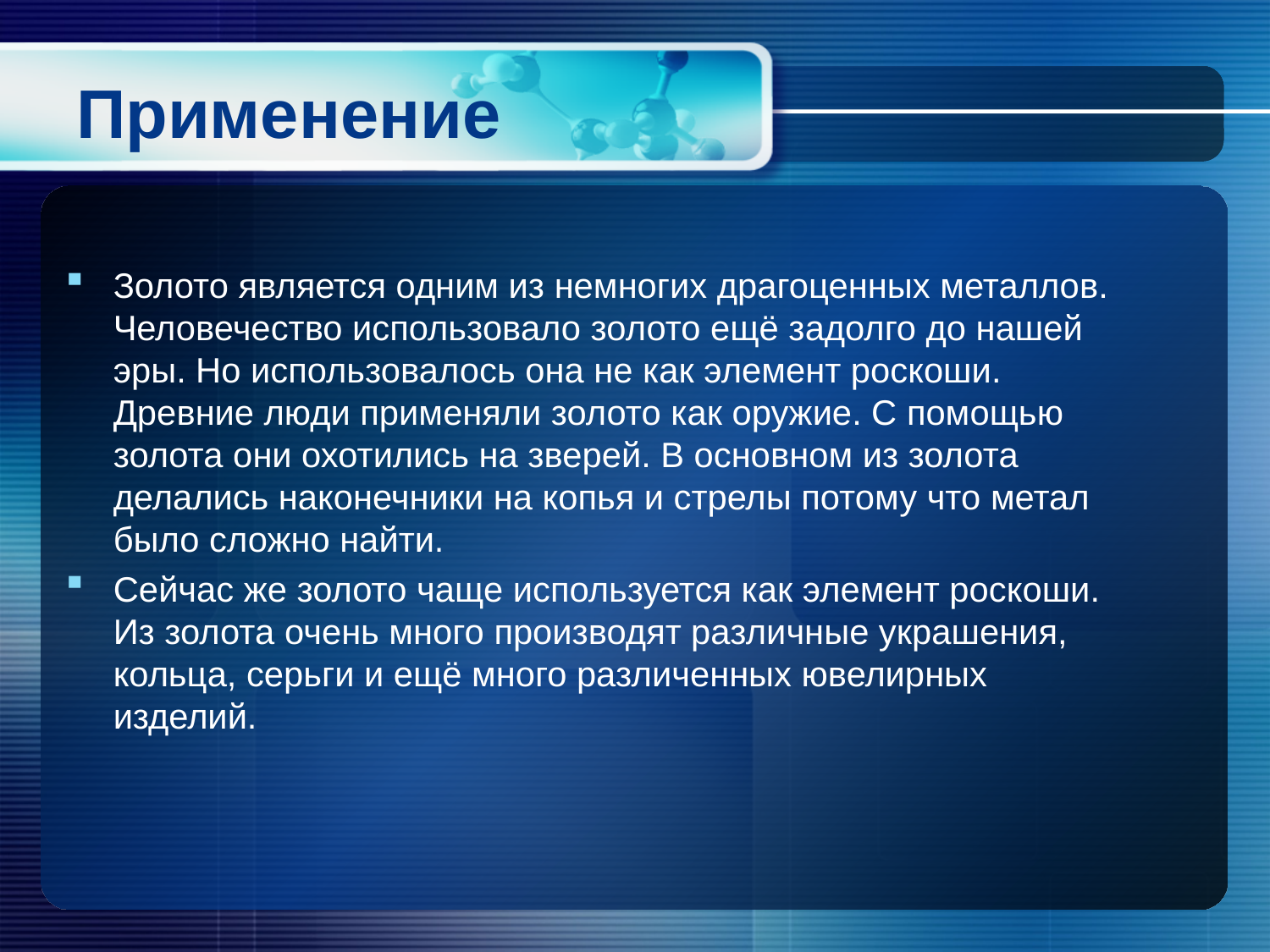

# Применение

Золото является одним из немногих драгоценных металлов. Человечество использовало золото ещё задолго до нашей эры. Но использовалось она не как элемент роскоши. Древние люди применяли золото как оружие. С помощью золота они охотились на зверей. В основном из золота делались наконечники на копья и стрелы потому что метал было сложно найти.
Сейчас же золото чаще используется как элемент роскоши. Из золота очень много производят различные украшения, кольца, серьги и ещё много различенных ювелирных изделий.